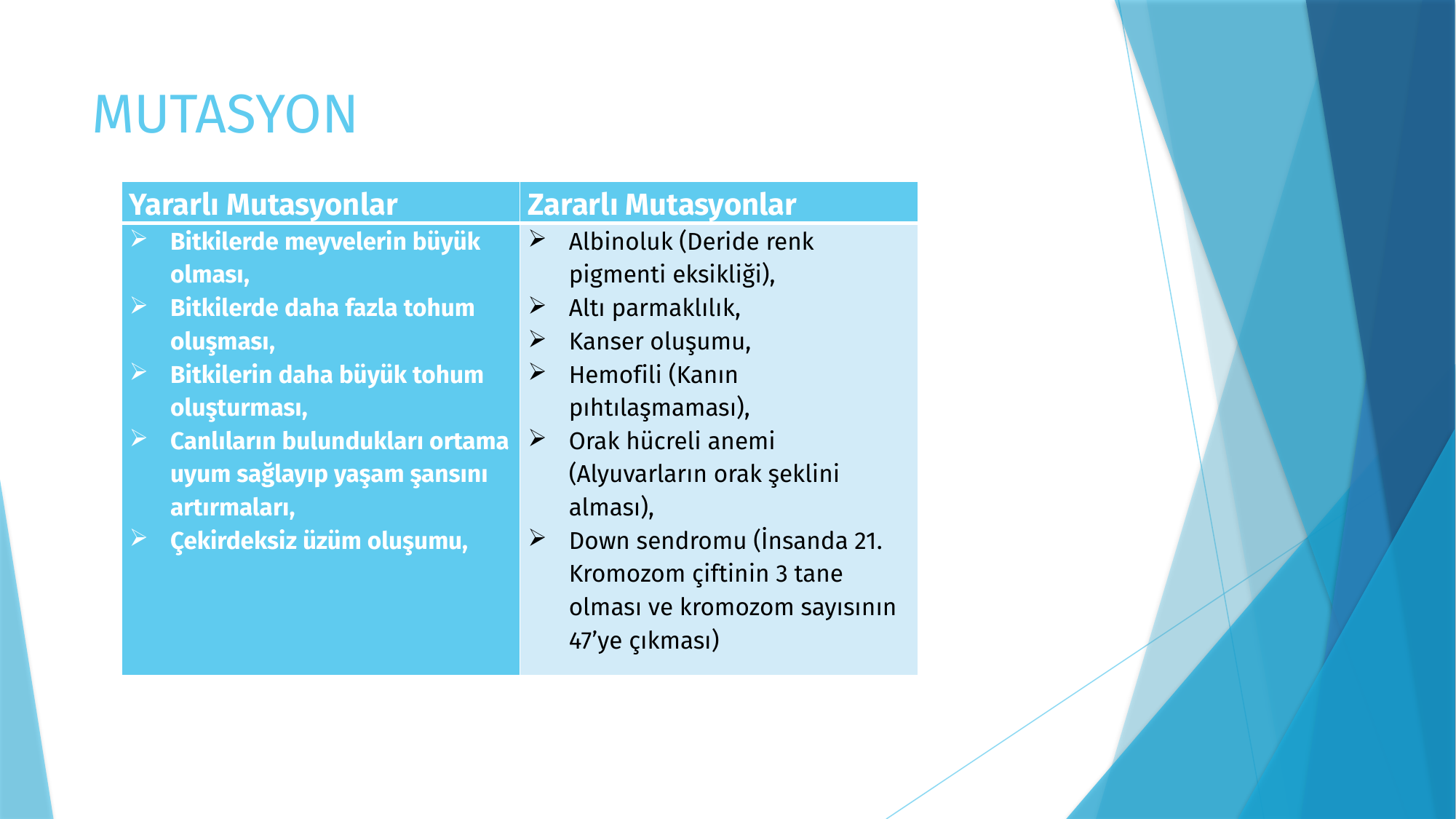

# MUTASYON
| Yararlı Mutasyonlar | Zararlı Mutasyonlar |
| --- | --- |
| Bitkilerde meyvelerin büyük olması, Bitkilerde daha fazla tohum oluşması, Bitkilerin daha büyük tohum oluşturması, Canlıların bulundukları ortama uyum sağlayıp yaşam şansını artırmaları, Çekirdeksiz üzüm oluşumu, | Albinoluk (Deride renk pigmenti eksikliği), Altı parmaklılık, Kanser oluşumu, Hemofili (Kanın pıhtılaşmaması), Orak hücreli anemi (Alyuvarların orak şeklini alması), Down sendromu (İnsanda 21. Kromozom çiftinin 3 tane olması ve kromozom sayısının 47’ye çıkması) |